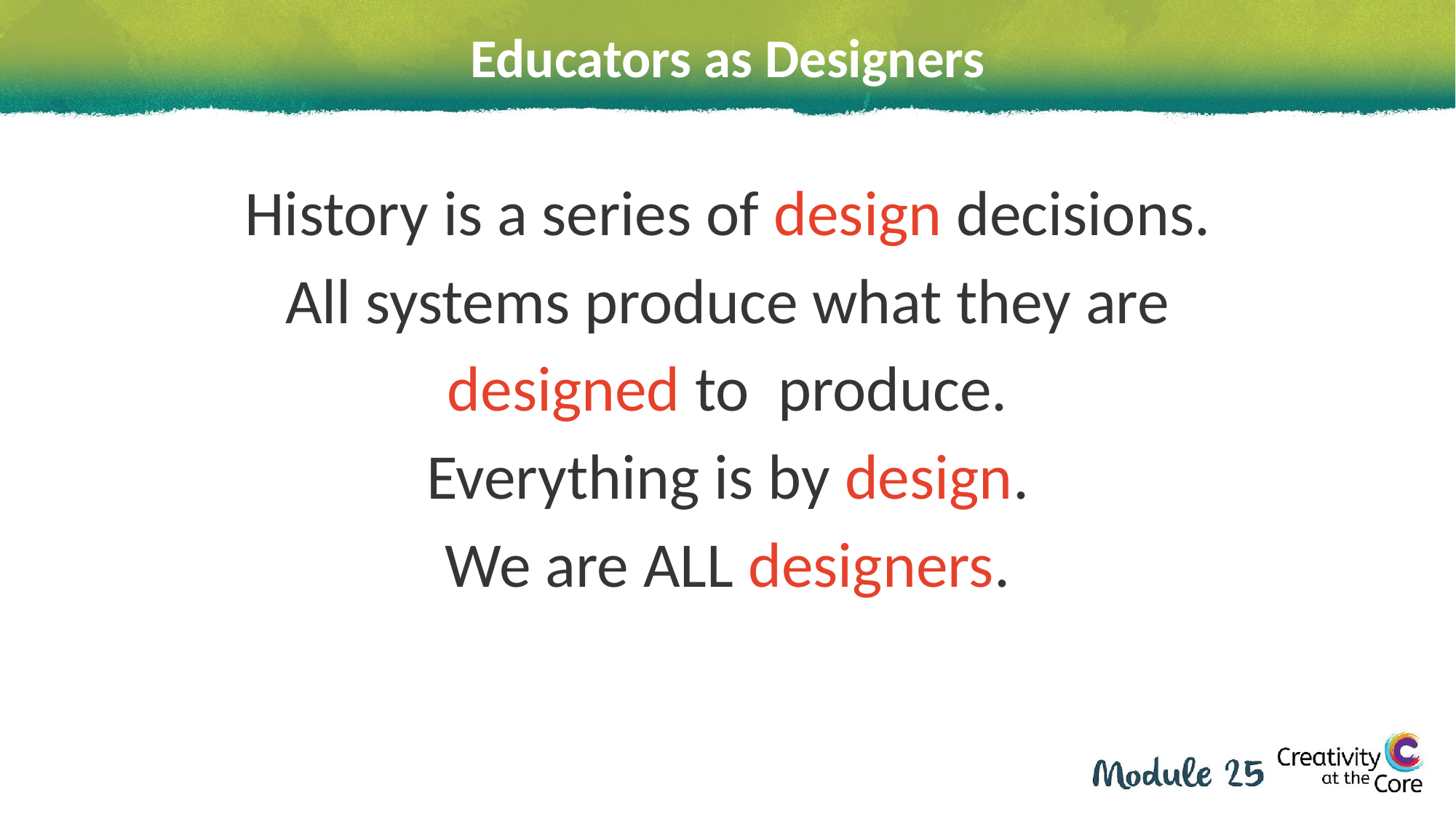

Educators as Designers
# History is a series of design decisions.
All systems produce what they are designed to  produce.
Everything is by design.
We are ALL designers.